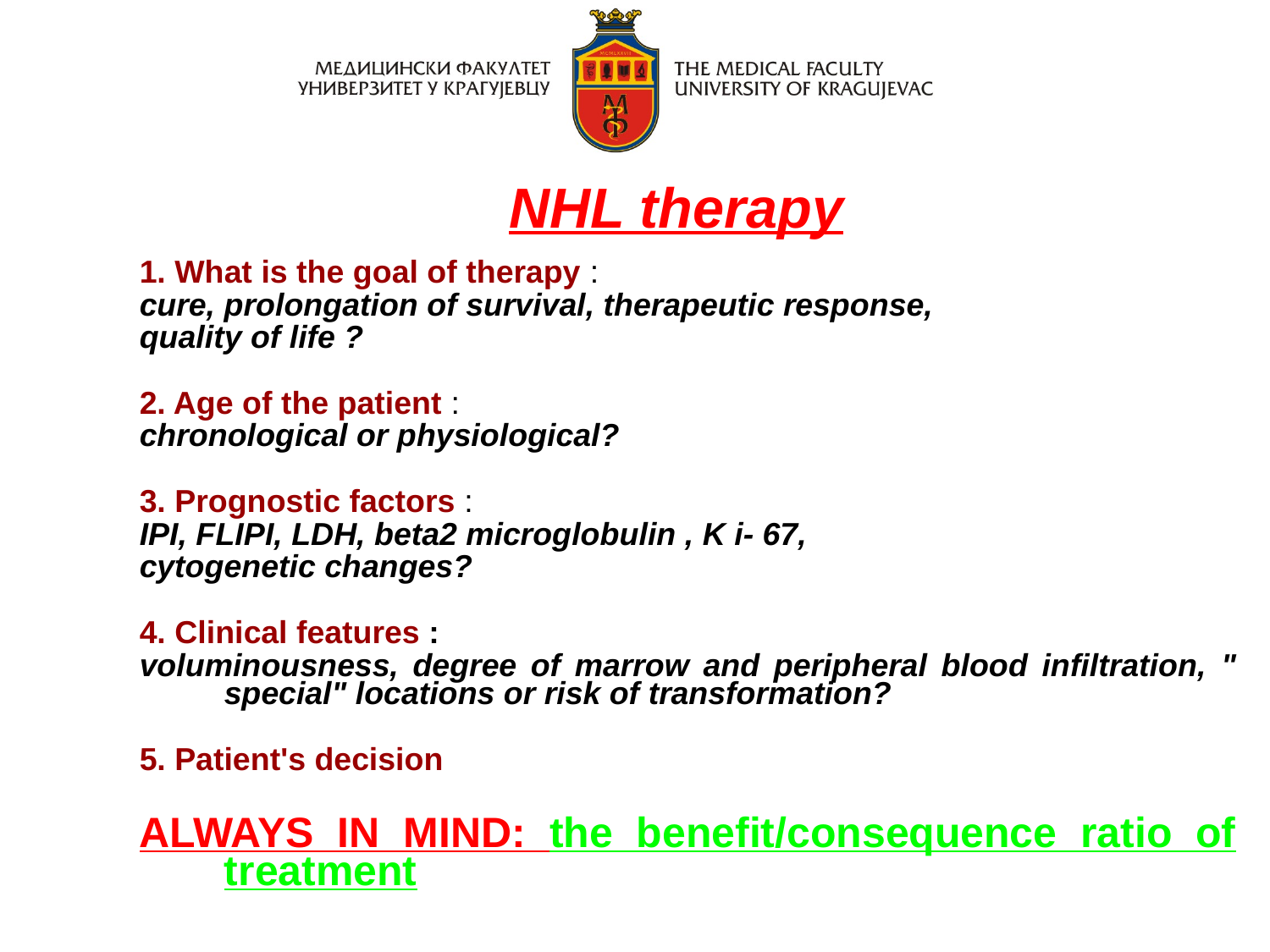

NHL therapy
1. What is the goal of therapy :
cure, prolongation of survival, therapeutic response,
quality of life ?

2. Age of the patient :
chronological or physiological?

3. Prognostic factors :
IPI, FLIPI, LDH, beta2 microglobulin , K i- 67,
cytogenetic changes?

4. Clinical features :
voluminousness, degree of marrow and peripheral blood infiltration, " special" locations or risk of transformation?

5. Patient's decision

ALWAYS IN MIND: the benefit/consequence ratio of treatment